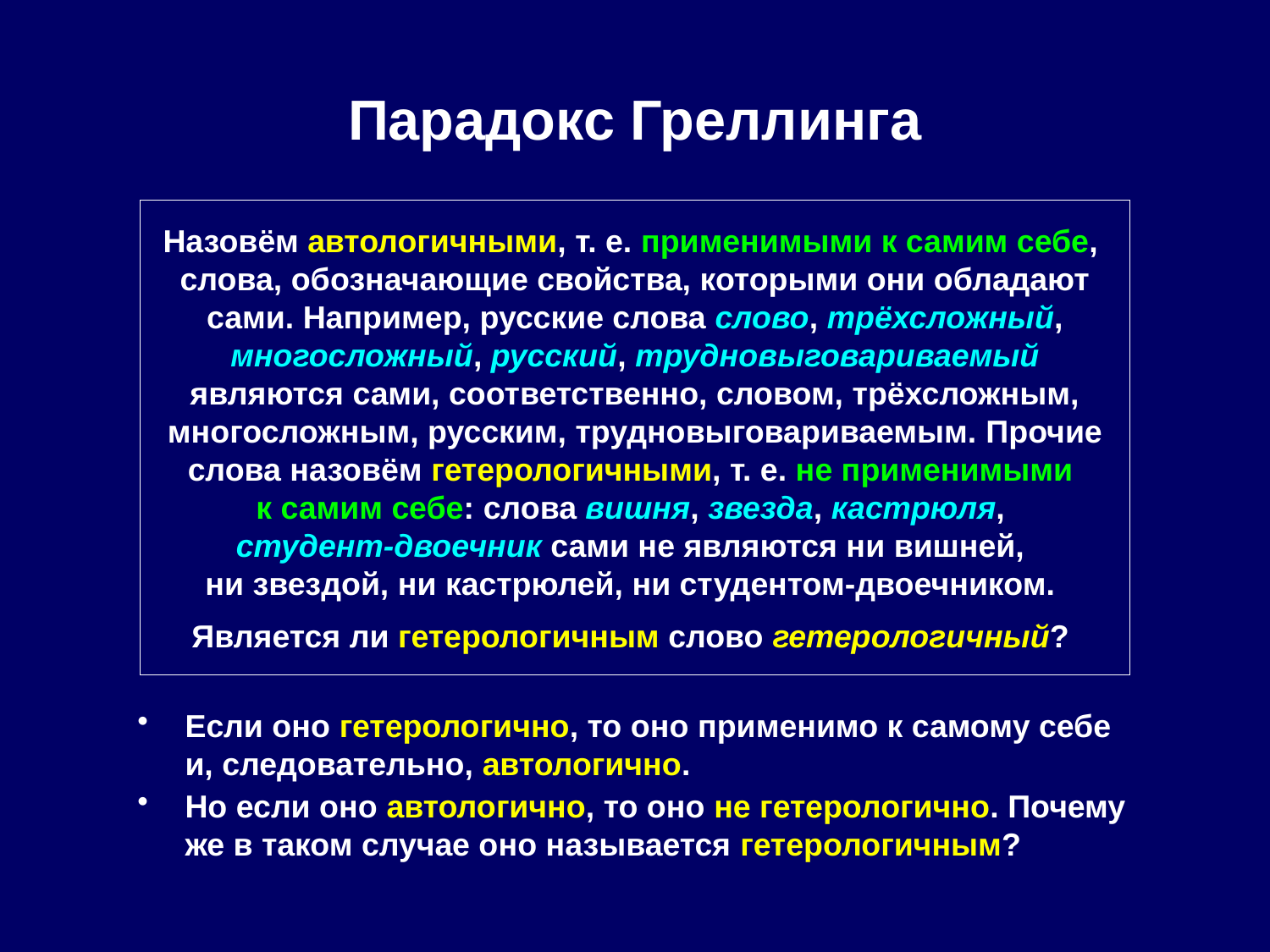

# Парадокс Греллинга
Назовём автологичными, т. е. применимыми к самим себе,
слова, обозначающие свойства, которыми они обладают сами. Например, русские слова слово, трёхсложный, многосложный, русский, трудновыговариваемый являются сами, соответственно, словом, трёхсложным, многосложным, русским, трудновыговариваемым. Прочие слова назовём гетерологичными, т. е. не применимыми
к самим себе: слова вишня, звезда, кастрюля,
студент-двоечник сами не являются ни вишней,
ни звездой, ни кастрюлей, ни студентом-двоечником.
Является ли гетерологичным слово гетерологичный?
Если оно гетерологично, то оно применимо к самому себе и, следовательно, автологично.
Но если оно автологично, то оно не гетерологично. Почему же в таком случае оно называется гетерологичным?